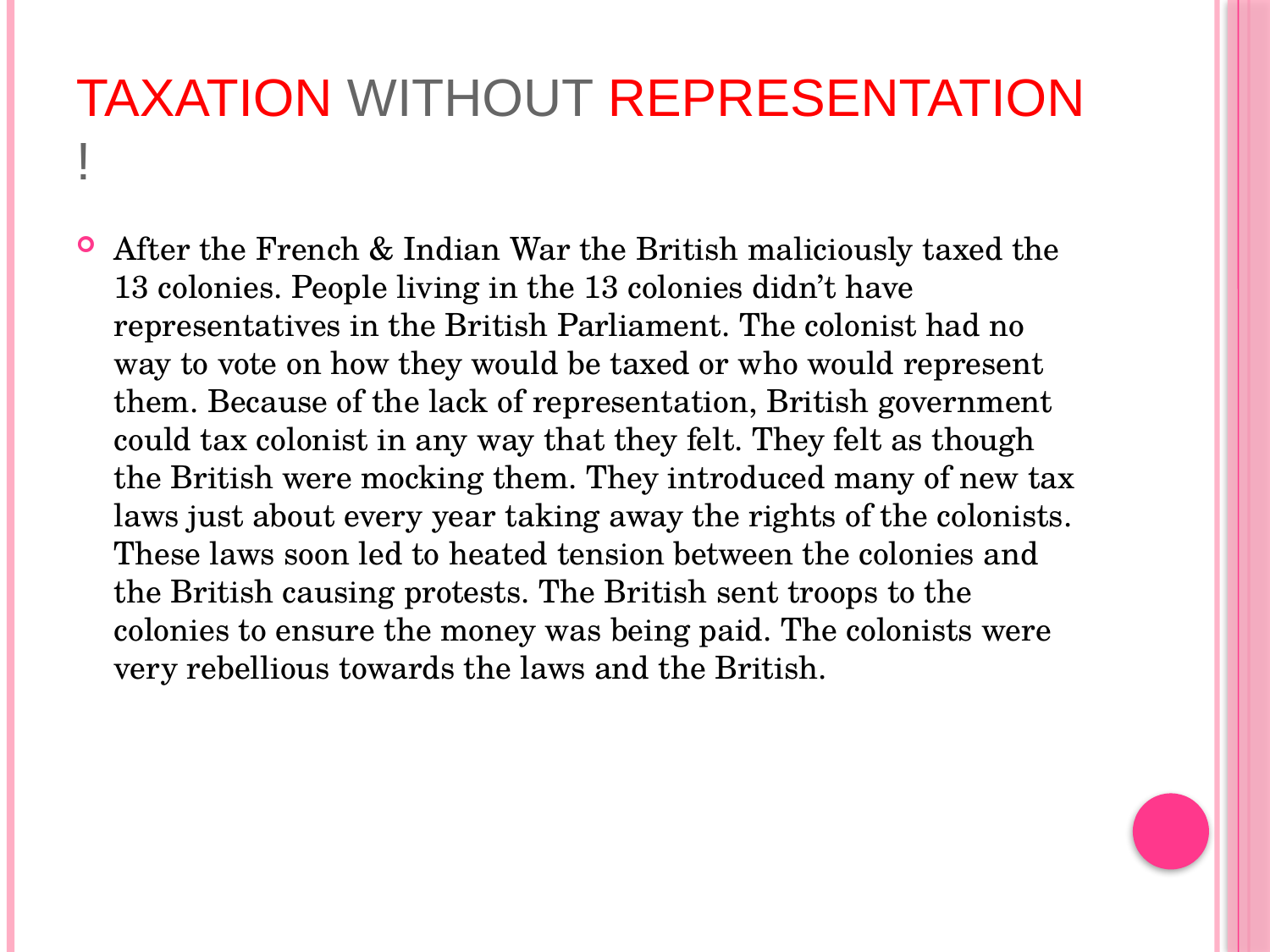

# TAXATION without Representation !
After the French & Indian War the British maliciously taxed the 13 colonies. People living in the 13 colonies didn’t have representatives in the British Parliament. The colonist had no way to vote on how they would be taxed or who would represent them. Because of the lack of representation, British government could tax colonist in any way that they felt. They felt as though the British were mocking them. They introduced many of new tax laws just about every year taking away the rights of the colonists. These laws soon led to heated tension between the colonies and the British causing protests. The British sent troops to the colonies to ensure the money was being paid. The colonists were very rebellious towards the laws and the British.